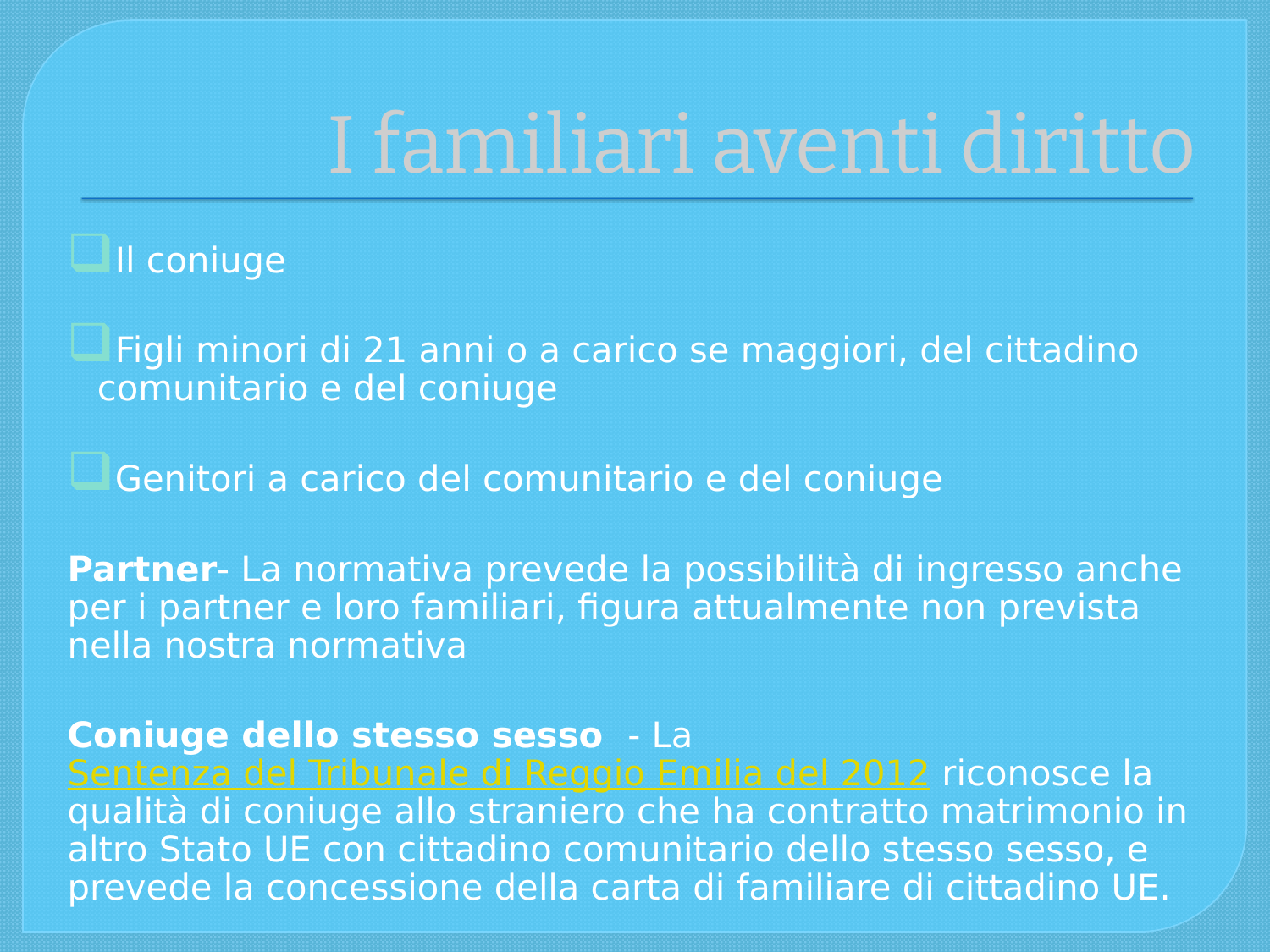

# I familiari aventi diritto
Il coniuge

Figli minori di 21 anni o a carico se maggiori, del cittadino comunitario e del coniuge

Genitori a carico del comunitario e del coniuge

Partner- La normativa prevede la possibilità di ingresso anche per i partner e loro familiari, figura attualmente non prevista nella nostra normativa

Coniuge dello stesso sesso  - La Sentenza del Tribunale di Reggio Emilia del 2012 riconosce la qualità di coniuge allo straniero che ha contratto matrimonio in altro Stato UE con cittadino comunitario dello stesso sesso, e prevede la concessione della carta di familiare di cittadino UE.